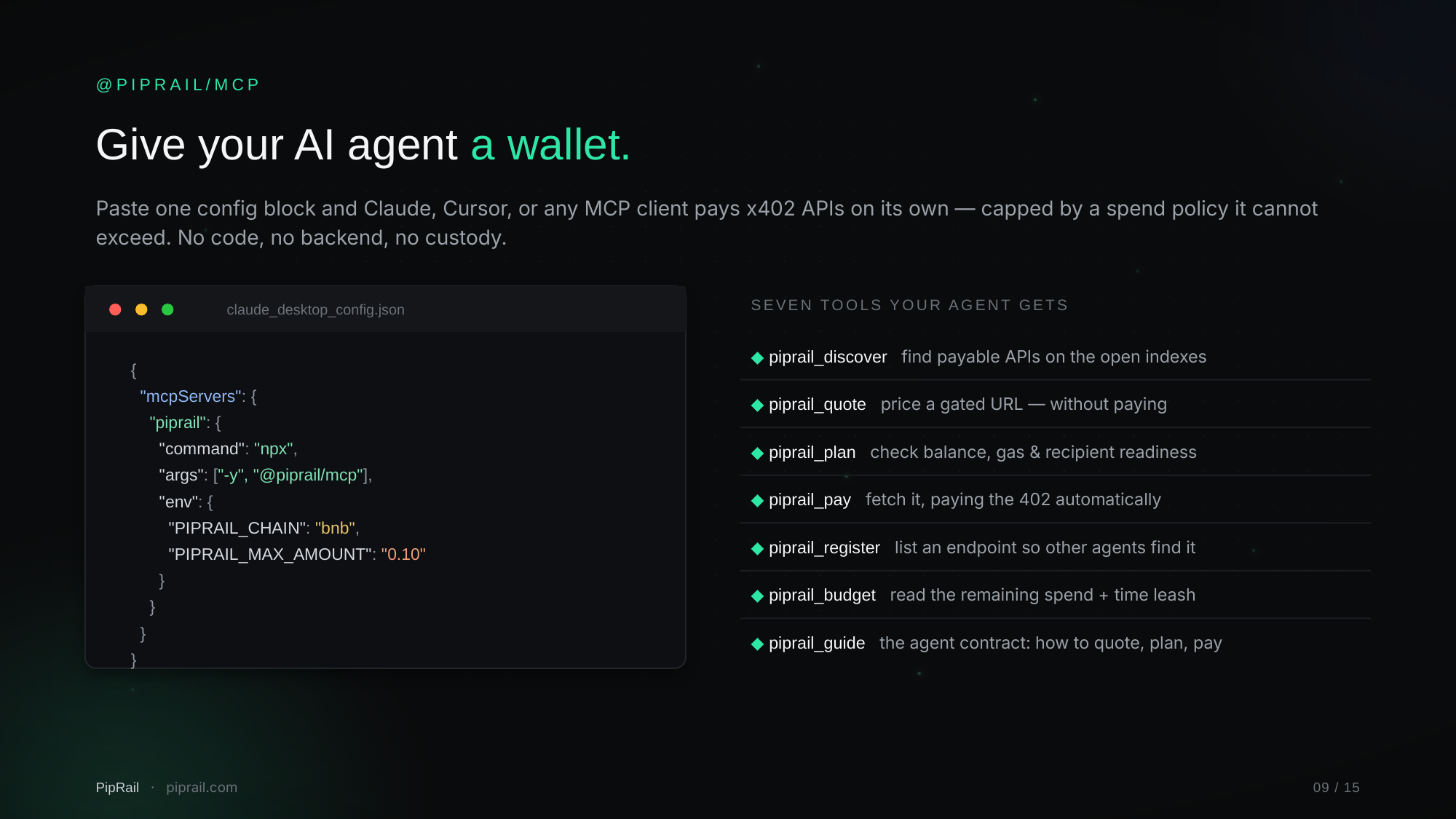

@PIPRAIL/MCP
Give your AI agent a wallet.
Paste one config block and Claude, Cursor, or any MCP client pays x402 APIs on its own — capped by a spend policy it cannot exceed. No code, no backend, no custody.

claude_desktop_config.json
SEVEN TOOLS YOUR AGENT GETS

◆ piprail_discover   find payable APIs on the open indexes
{
  "mcpServers": {
    "piprail": {
      "command": "npx",
      "args": ["-y", "@piprail/mcp"],
      "env": {
        "PIPRAIL_CHAIN": "bnb",
        "PIPRAIL_MAX_AMOUNT": "0.10"
      }
    }
  }
}

◆ piprail_quote   price a gated URL — without paying

◆ piprail_plan   check balance, gas & recipient readiness

◆ piprail_pay   fetch it, paying the 402 automatically

◆ piprail_register   list an endpoint so other agents find it

◆ piprail_budget   read the remaining spend + time leash

◆ piprail_guide   the agent contract: how to quote, plan, pay
PipRail   ·   piprail.com
09 / 15